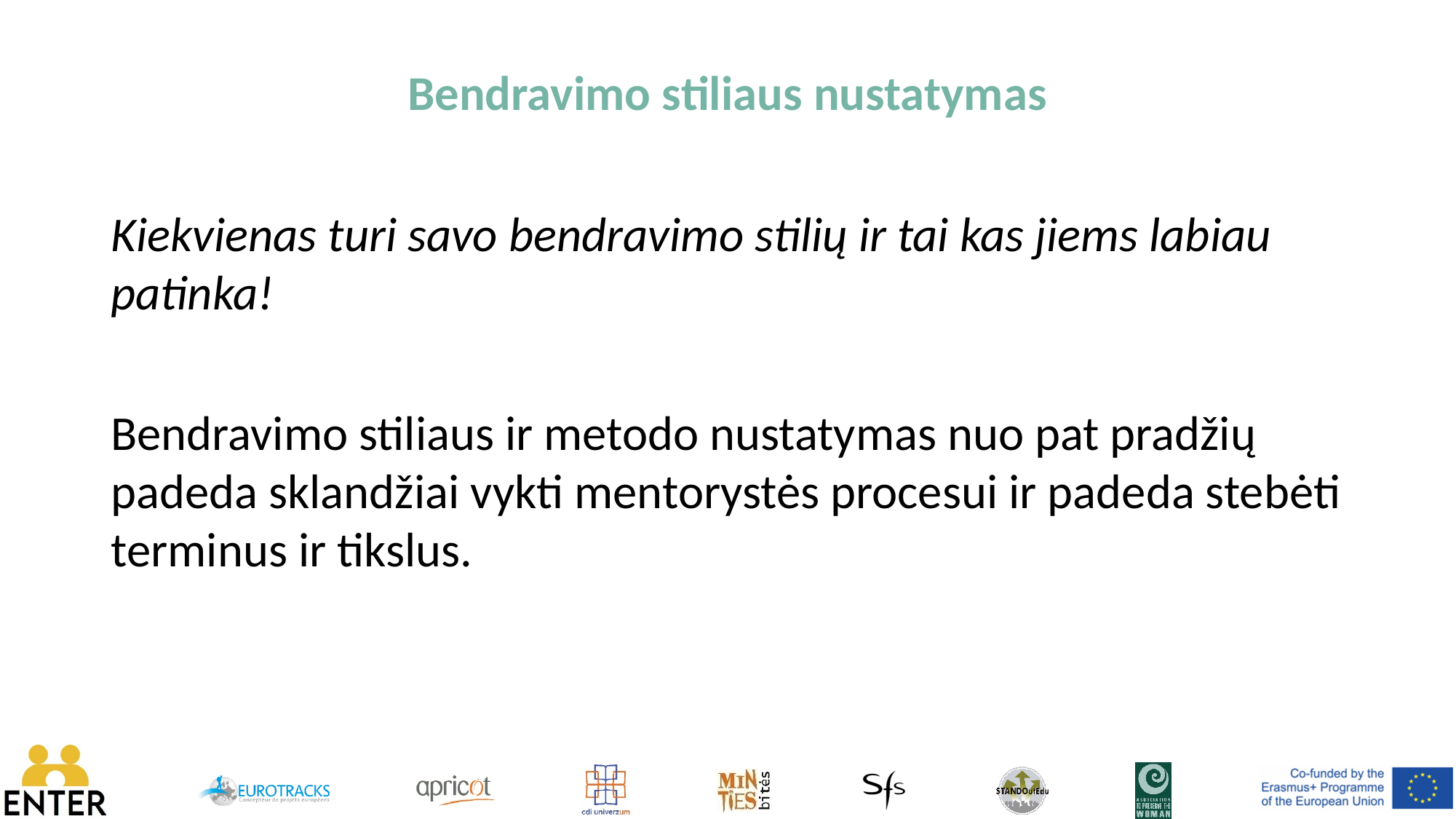

Bendravimo stiliaus nustatymas

Kiekvienas turi savo bendravimo stilių ir tai kas jiems labiau patinka!

Bendravimo stiliaus ir metodo nustatymas nuo pat pradžių padeda sklandžiai vykti mentorystės procesui ir padeda stebėti terminus ir tikslus.